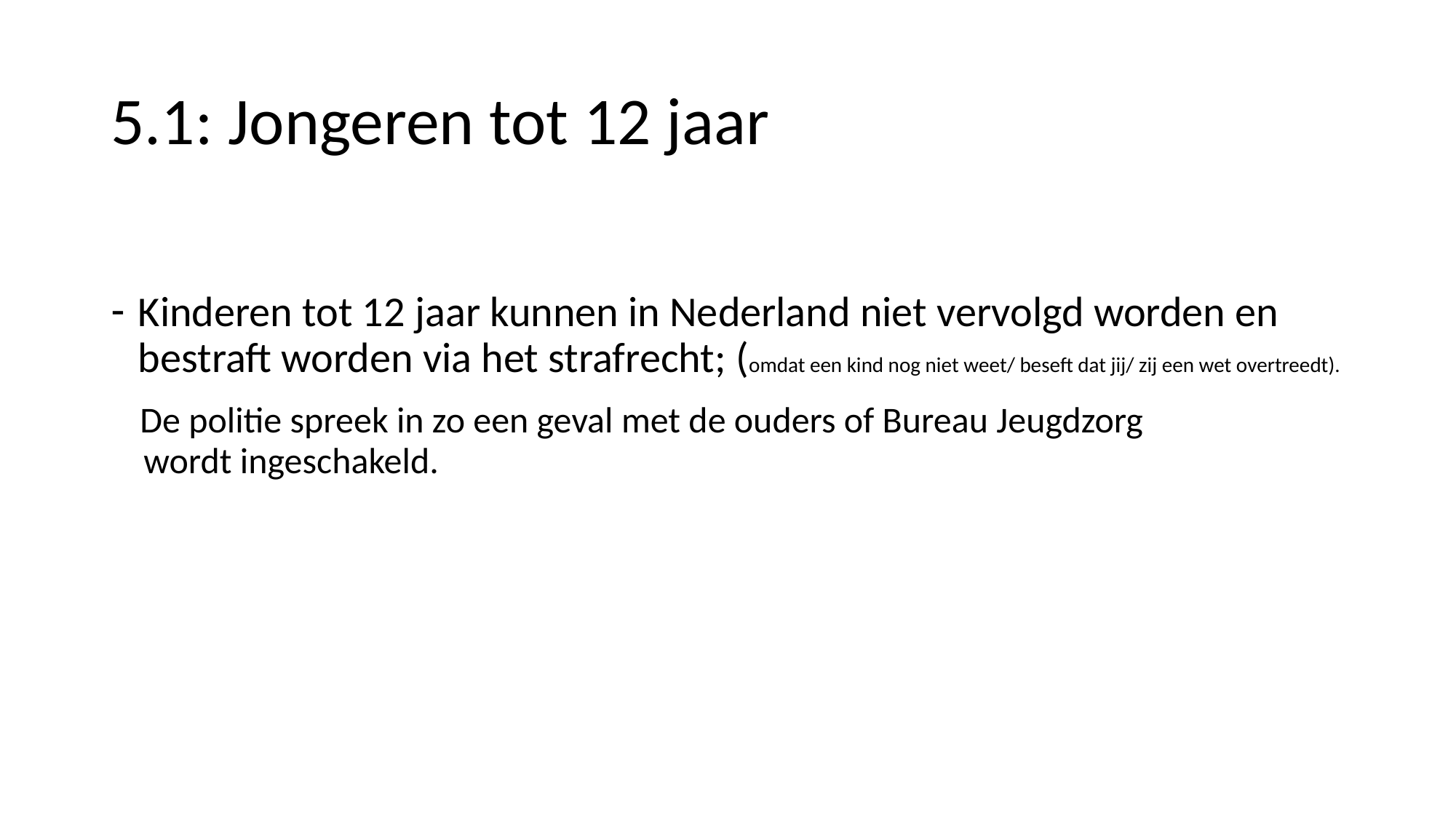

# 5.1: Jongeren tot 12 jaar

Kinderen tot 12 jaar kunnen in Nederland niet vervolgd worden en bestraft worden via het strafrecht; (omdat een kind nog niet weet/ beseft dat jij/ zij een wet overtreedt).
   De politie spreek in zo een geval met de ouders of Bureau Jeugdzorg
    wordt ingeschakeld.